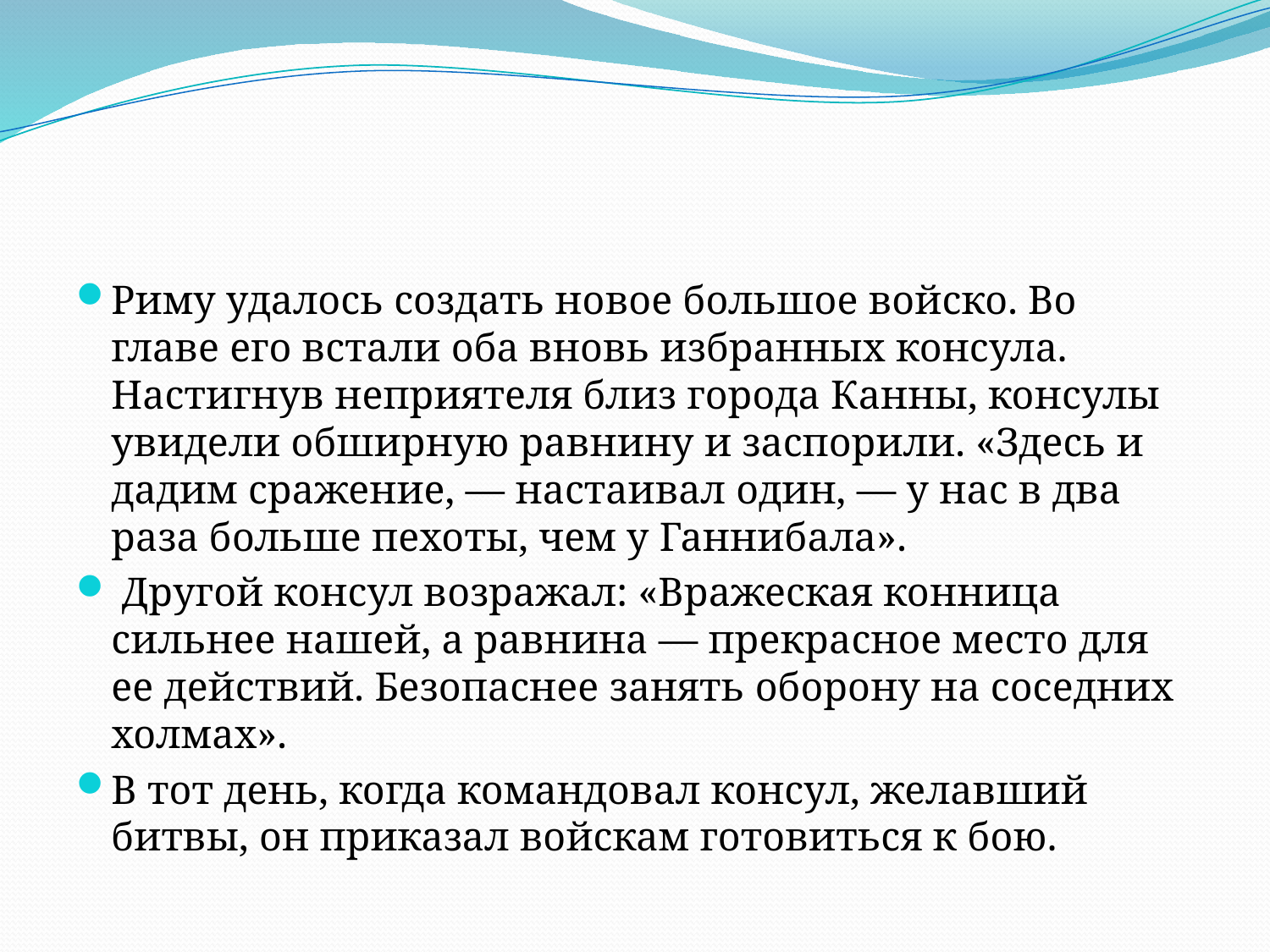

#
Риму удалось создать новое большое войско. Во главе его встали оба вновь избранных консула. Настигнув неприятеля близ города Канны, консулы увидели обширную равнину и заспорили. «Здесь и дадим сражение, — настаивал один, — у нас в два раза больше пехоты, чем у Ганнибала».
 Другой консул возражал: «Вражеская конница сильнее нашей, а равнина — прекрасное место для ее действий. Безопаснее занять оборону на соседних холмах».
В тот день, когда командовал консул, желавший битвы, он приказал войскам готовиться к бою.